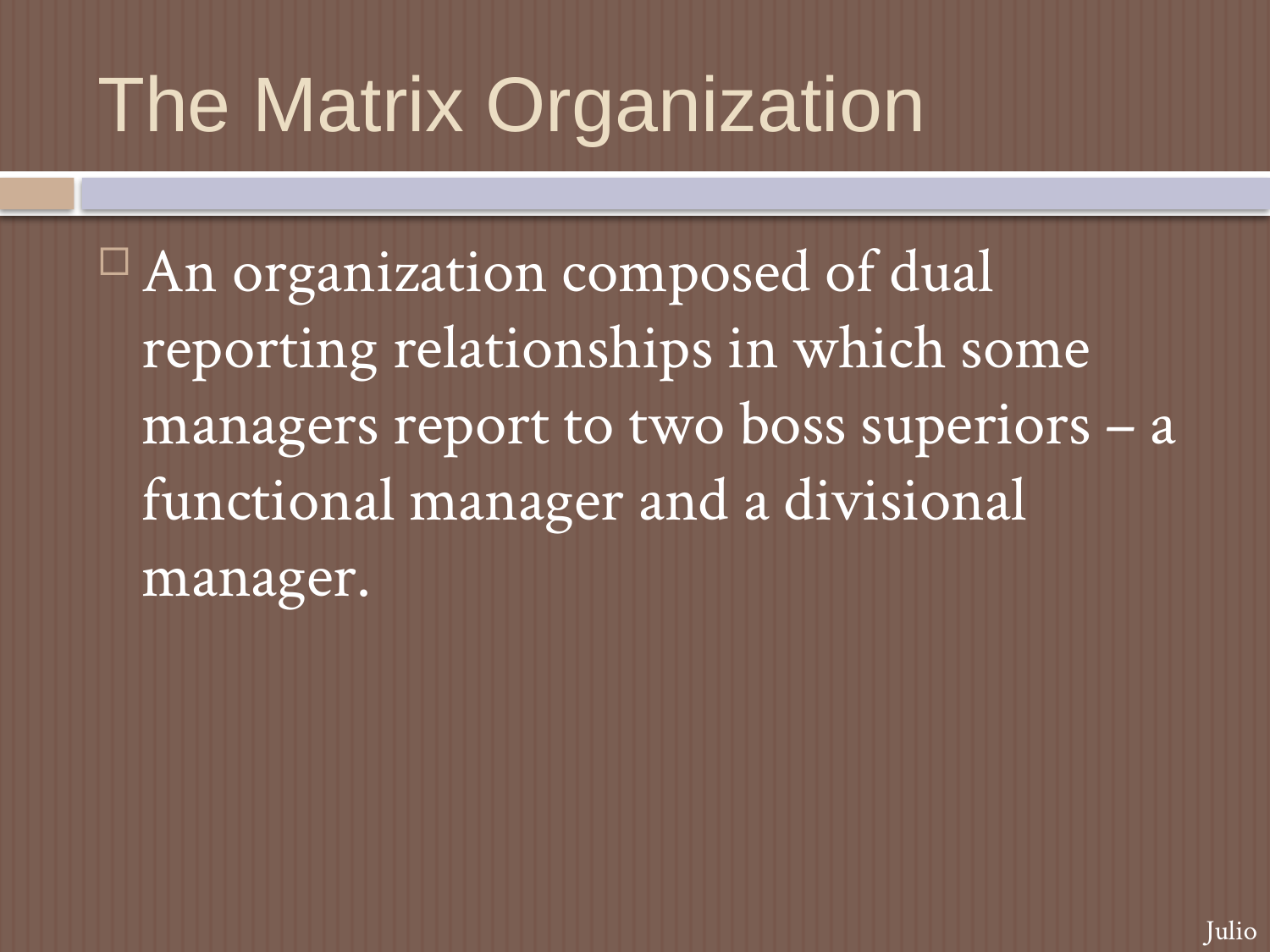

# The Matrix Organization
An organization composed of dual reporting relationships in which some managers report to two boss superiors – a functional manager and a divisional manager.

Julio